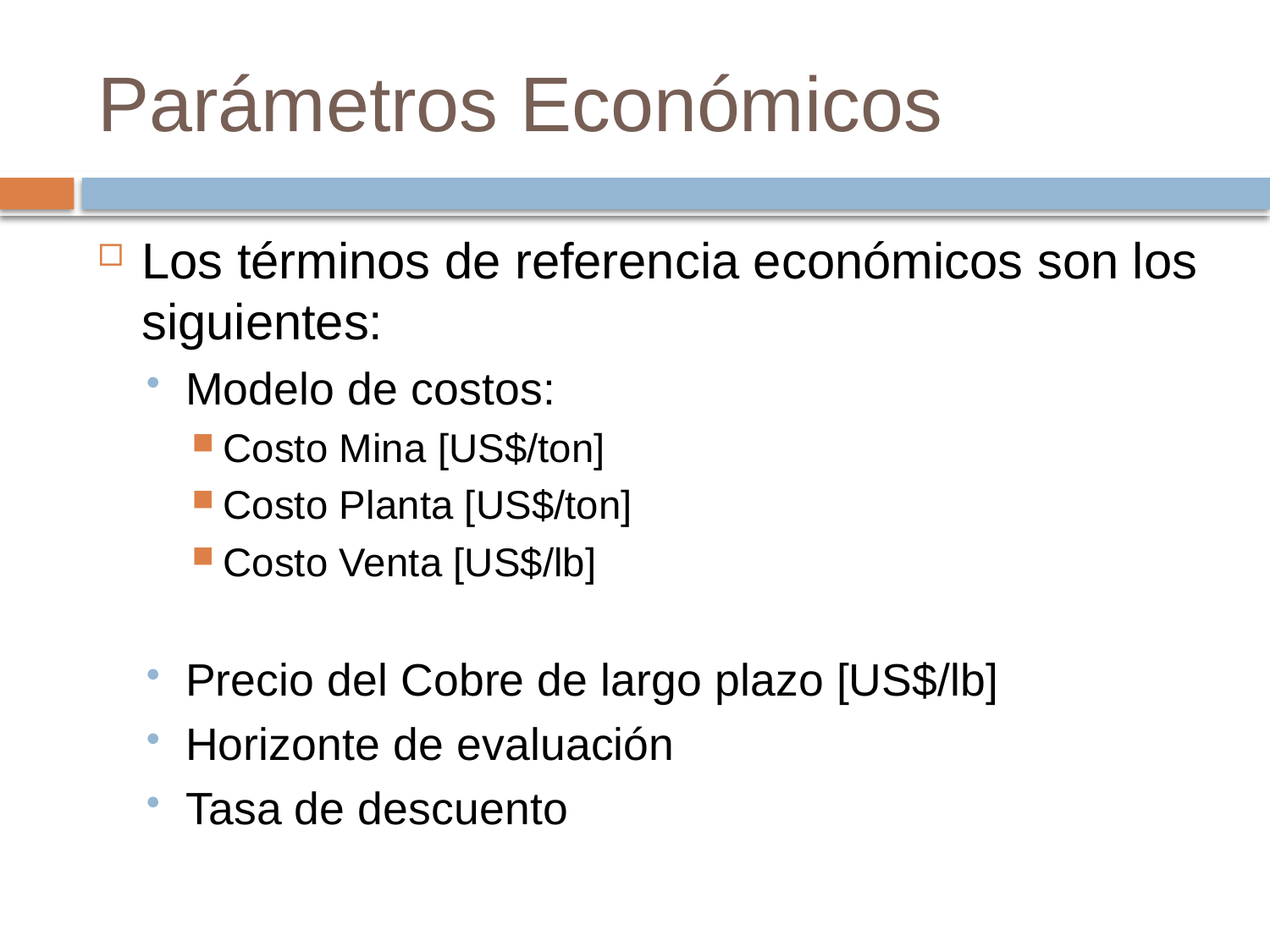

# Parámetros Económicos
Los términos de referencia económicos son los siguientes:
Modelo de costos:
Costo Mina [US$/ton]
Costo Planta [US$/ton]
Costo Venta [US$/lb]

Precio del Cobre de largo plazo [US$/lb]
Horizonte de evaluación
Tasa de descuento